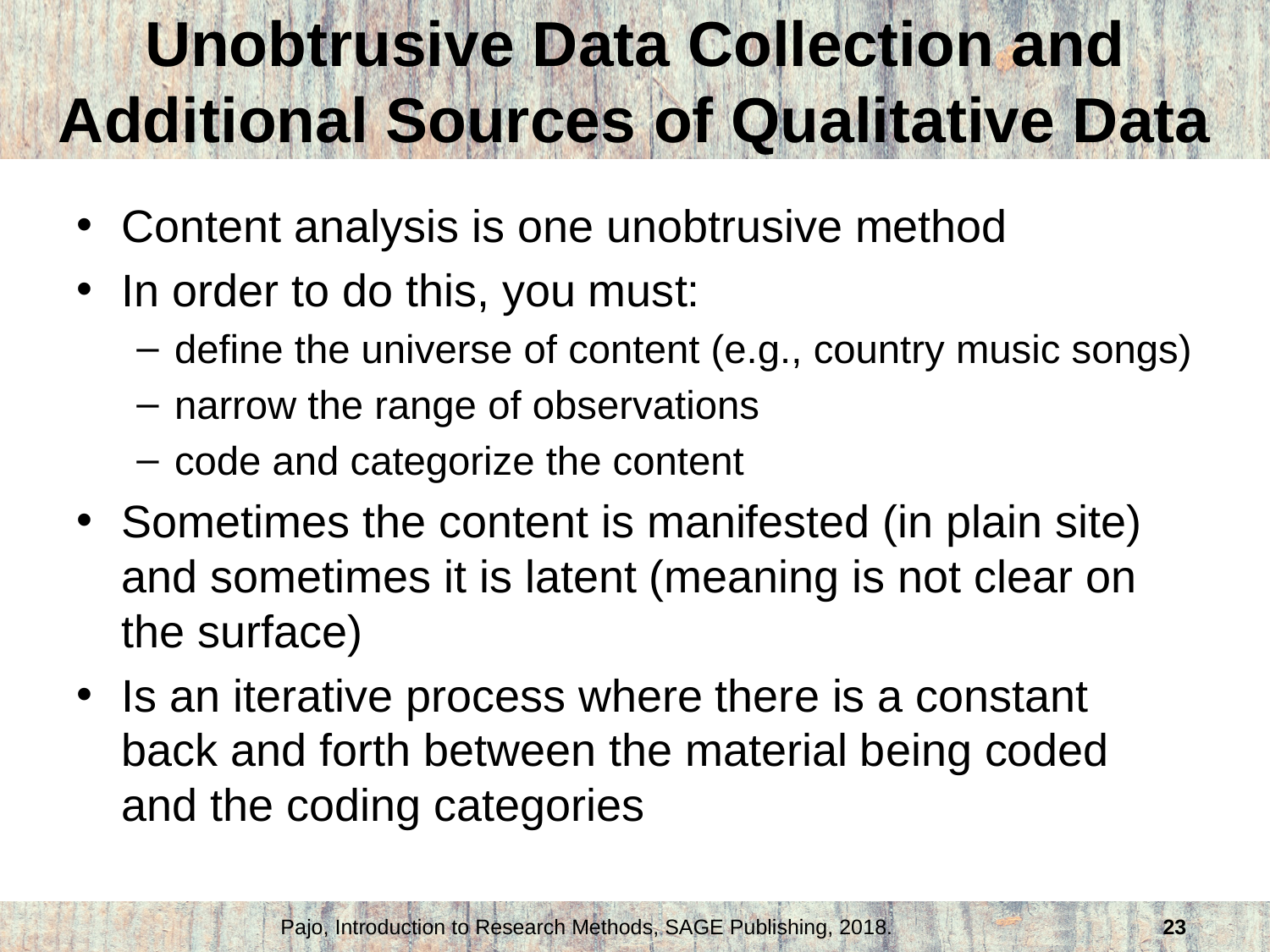

# Unobtrusive Data Collection and Additional Sources of Qualitative Data
Content analysis is one unobtrusive method
In order to do this, you must:
define the universe of content (e.g., country music songs)
narrow the range of observations
code and categorize the content
Sometimes the content is manifested (in plain site) and sometimes it is latent (meaning is not clear on the surface)
Is an iterative process where there is a constant back and forth between the material being coded and the coding categories
Pajo, Introduction to Research Methods, SAGE Publishing, 2018.
23